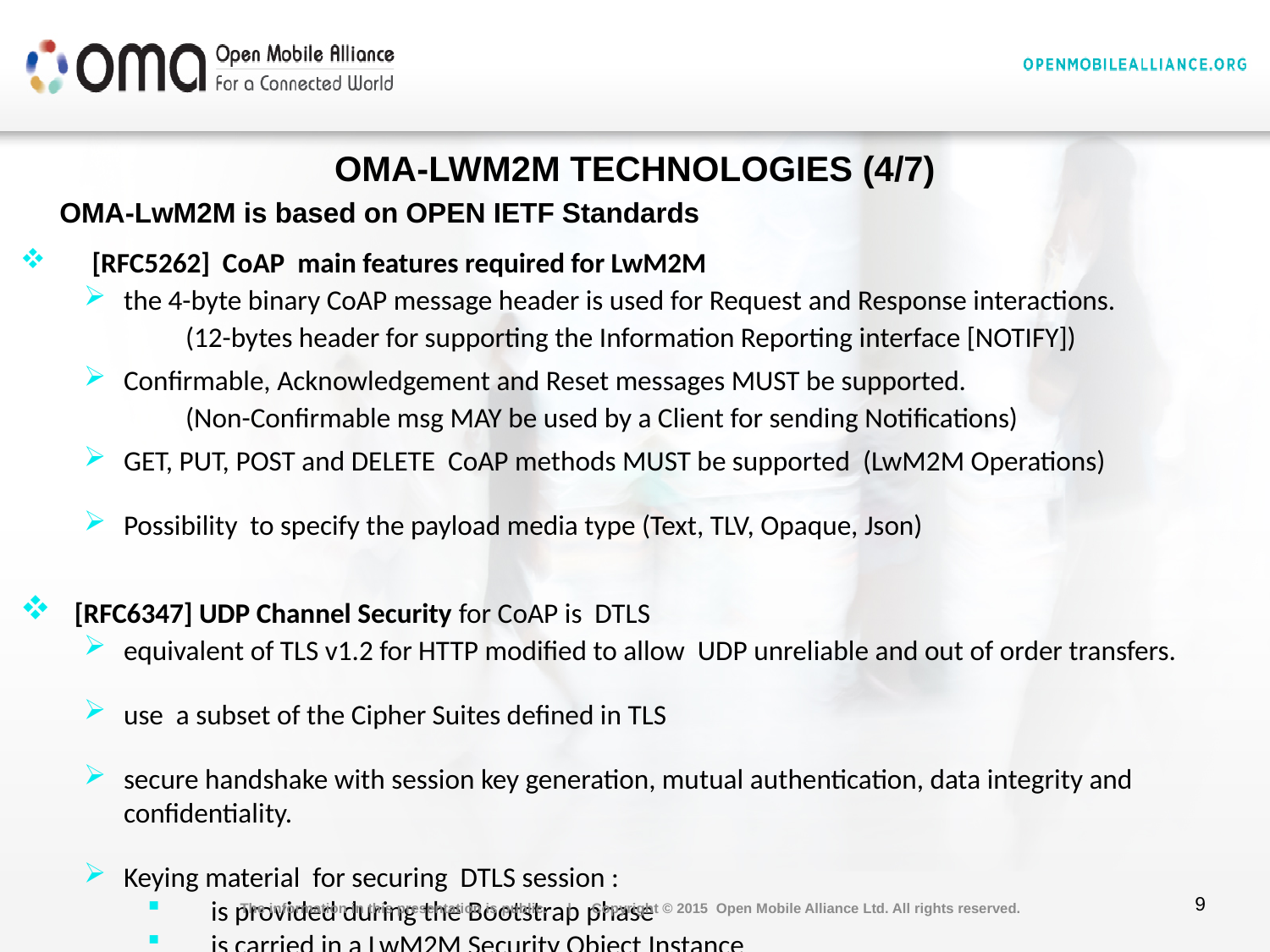

# OMA-LwM2M Technologies (4/7)
     OMA-LwM2M is based on OPEN IETF Standards
[RFC5262]  CoAP  main features required for LwM2M
the 4-byte binary CoAP message header is used for Request and Response interactions.
                (12-bytes header for supporting the Information Reporting interface [NOTIFY])

Confirmable, Acknowledgement and Reset messages MUST be supported.
                (Non-Confirmable msg MAY be used by a Client for sending Notifications)

GET, PUT, POST and DELETE  CoAP methods MUST be supported  (LwM2M Operations)

Possibility  to specify the payload media type (Text, TLV, Opaque, Json)

 [RFC6347] UDP Channel Security for CoAP is  DTLS
equivalent of TLS v1.2 for HTTP modified to allow  UDP unreliable and out of order transfers.

use  a subset of the Cipher Suites defined in TLS

secure handshake with session key generation, mutual authentication, data integrity and confidentiality.

Keying material  for securing  DTLS session :
is provided during the Bootstrap phase
is carried in a LwM2M Security Object Instance

The information in this presentation is public.     |     Copyright © 2015  Open Mobile Alliance Ltd. All rights reserved.